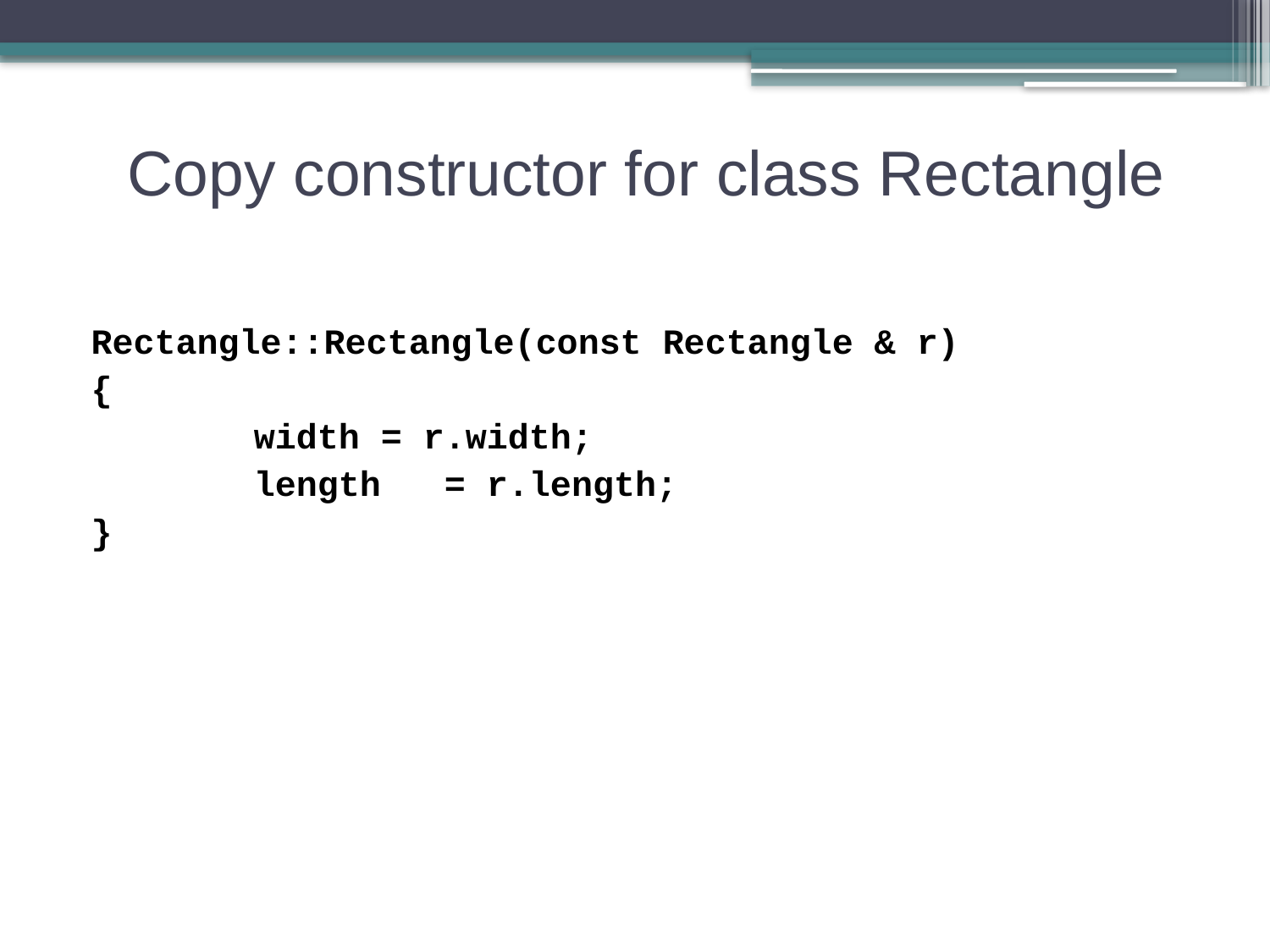

# Copy constructor for class Rectangle
Rectangle::Rectangle(const Rectangle & r)
{
		width = r.width;
		length   = r.length;
}

40